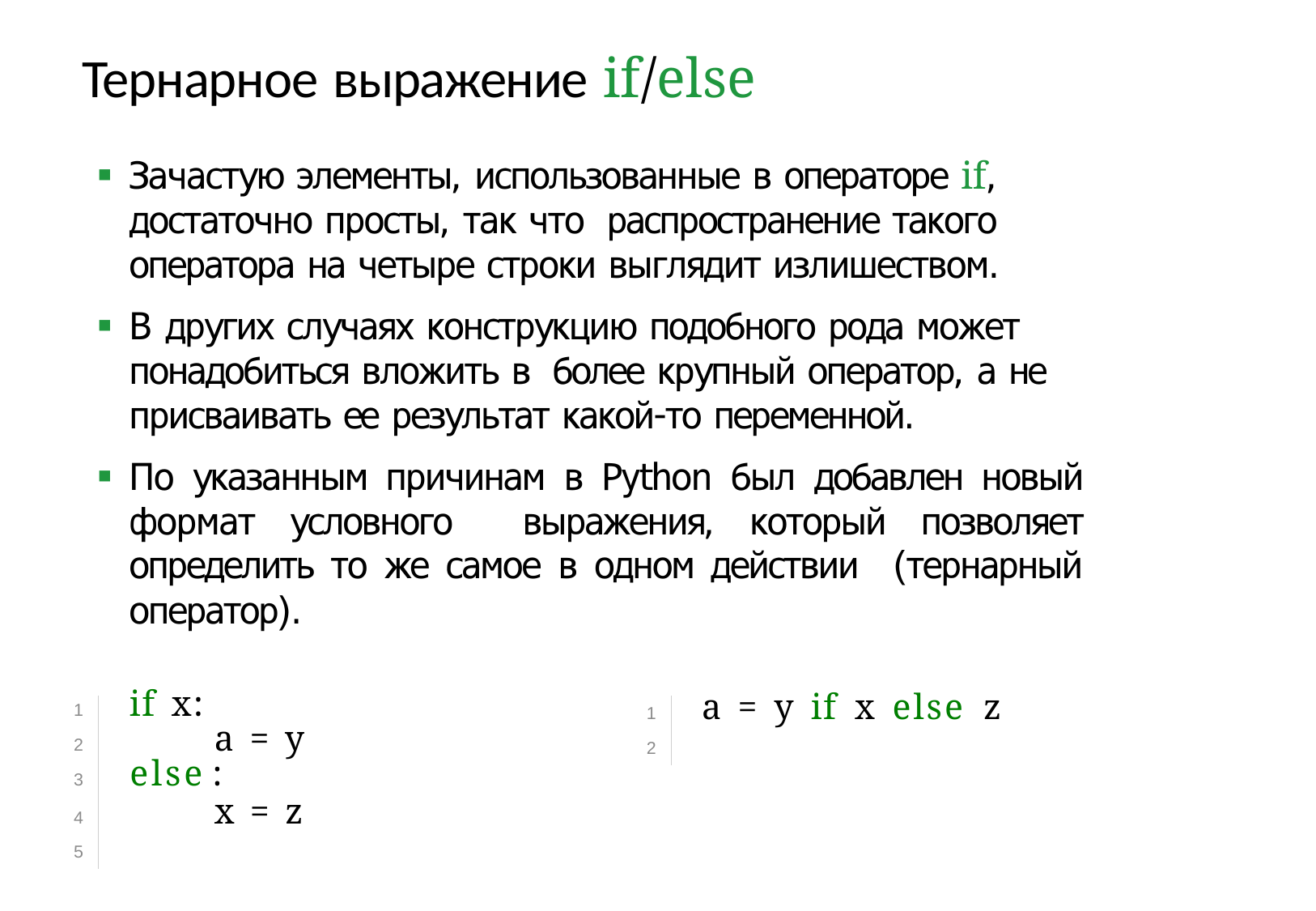

# Тернарное выражение if/else
Зачастую элементы, использованные в операторе if, достаточно просты, так что  распространение такого оператора на четыре строки выглядит излишеством.
В других случаях конструкцию подобного рода может понадобиться вложить в  более крупный оператор, а не присваивать ее результат какой-то переменной.
По указанным причинам в Python был добавлен новый формат условного  выражения, который позволяет определить то же самое в одном действии  (тернарный оператор).
1	a = y if x else z
2
1	if x:
2	a = y
3	else :
4	x = z
5